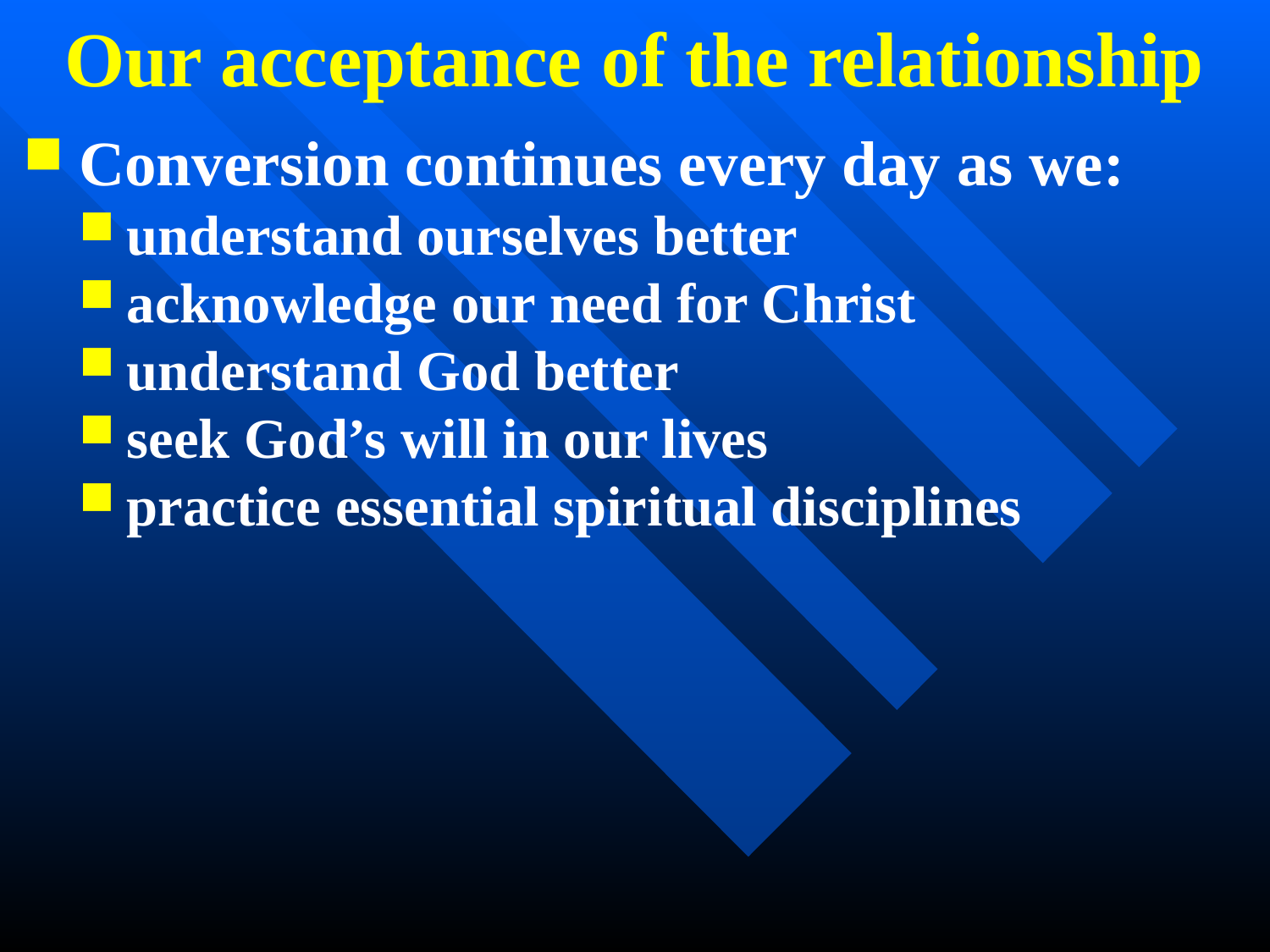

Our acceptance of the relationship
Conversion continues every day as we:
understand ourselves better
acknowledge our need for Christ
understand God better
seek God’s will in our lives
practice essential spiritual disciplines